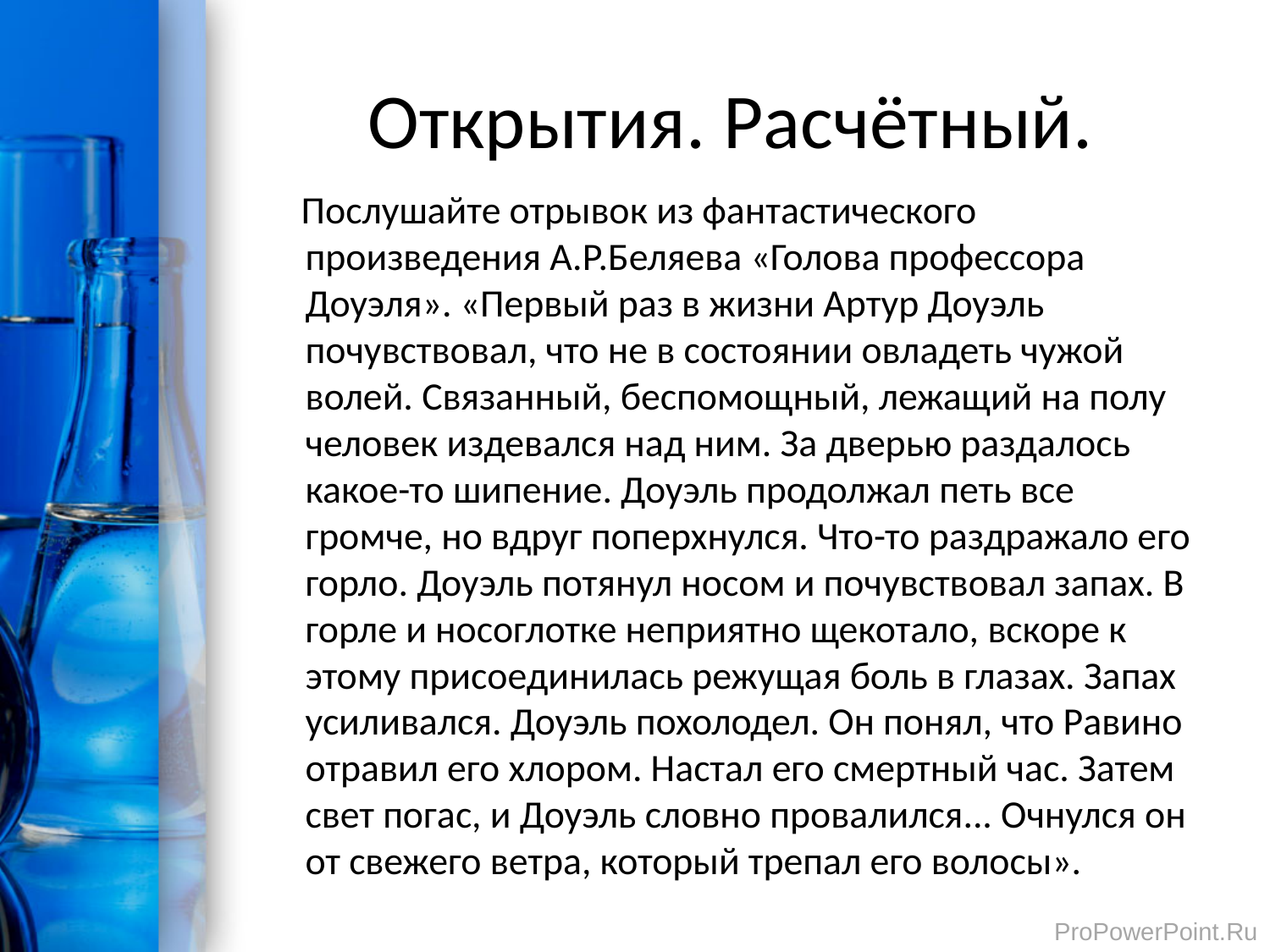

# Открытия. Расчётный.
     Послушайте отрывок из фантастического произведения А.Р.Беляева «Голова профессора Доуэля». «Первый раз в жизни Артур Доуэль почувствовал, что не в состоянии овладеть чужой волей. Связанный, беспомощный, лежащий на полу человек издевался над ним. За дверью раздалось какое-то шипение. Доуэль продолжал петь все громче, но вдруг поперхнулся. Что-то раздражало его горло. Доуэль потянул носом и почувствовал запах. В горле и носоглотке неприятно щекотало, вскоре к этому присоединилась режущая боль в глазах. Запах усиливался. Доуэль похолодел. Он понял, что Равино отравил его хлором. Настал его смертный час. Затем свет погас, и Доуэль словно провалился... Очнулся он от свежего ветра, который трепал его волосы».